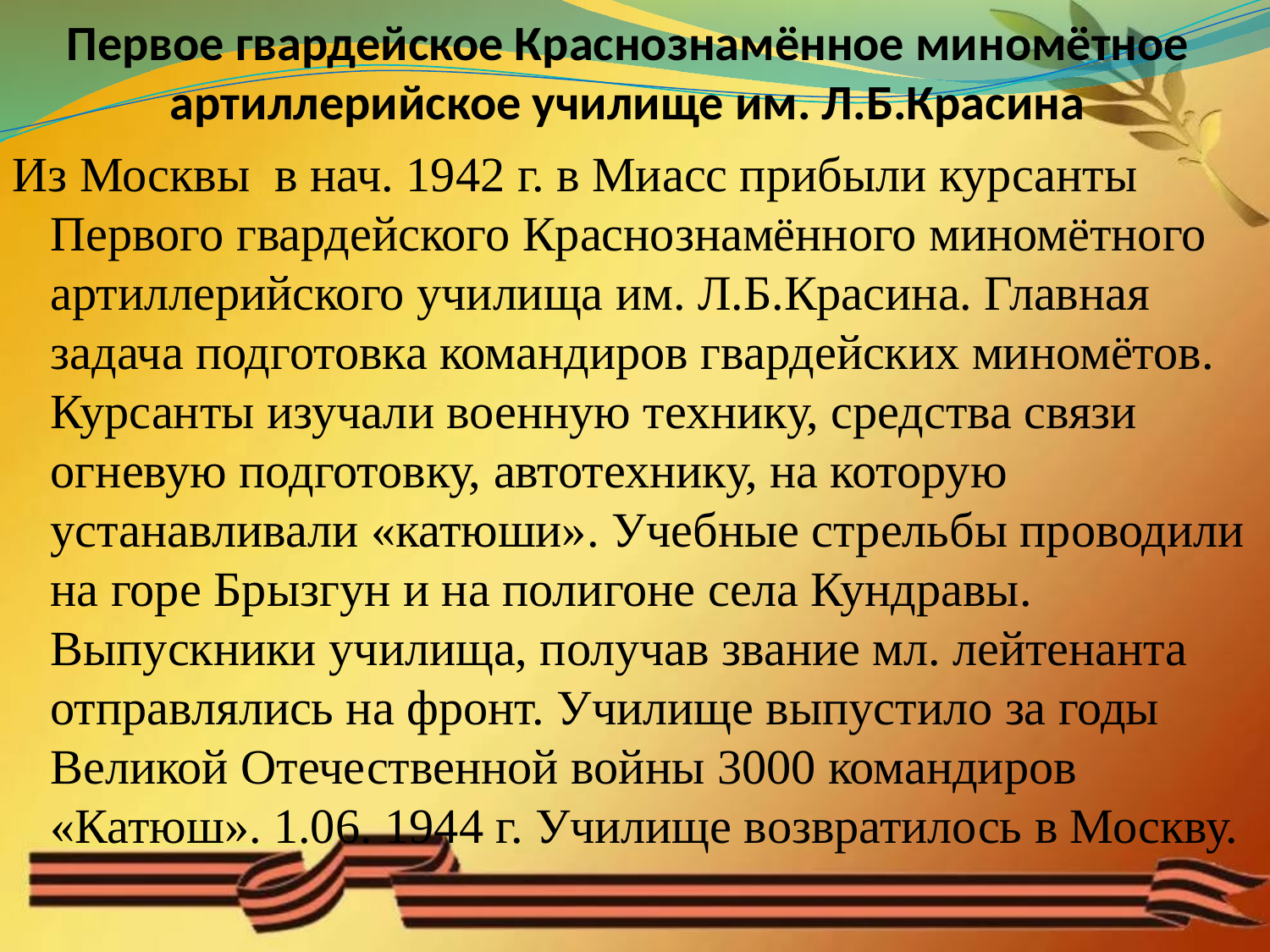

# Первое гвардейское Краснознамённое миномётное артиллерийское училище им. Л.Б.Красина
Из Москвы  в нач. 1942 г. в Миасс прибыли курсанты Первого гвардейского Краснознамённого миномётного артиллерийского училища им. Л.Б.Красина. Главная задача подготовка командиров гвардейских миномётов. Курсанты изучали военную технику, средства связи огневую подготовку, автотехнику, на которую устанавливали «катюши». Учебные стрельбы проводили на горе Брызгун и на полигоне села Кундравы. Выпускники училища, получав звание мл. лейтенанта отправлялись на фронт. Училище выпустило за годы Великой Отечественной войны 3000 командиров «Катюш». 1.06. 1944 г. Училище возвратилось в Москву.